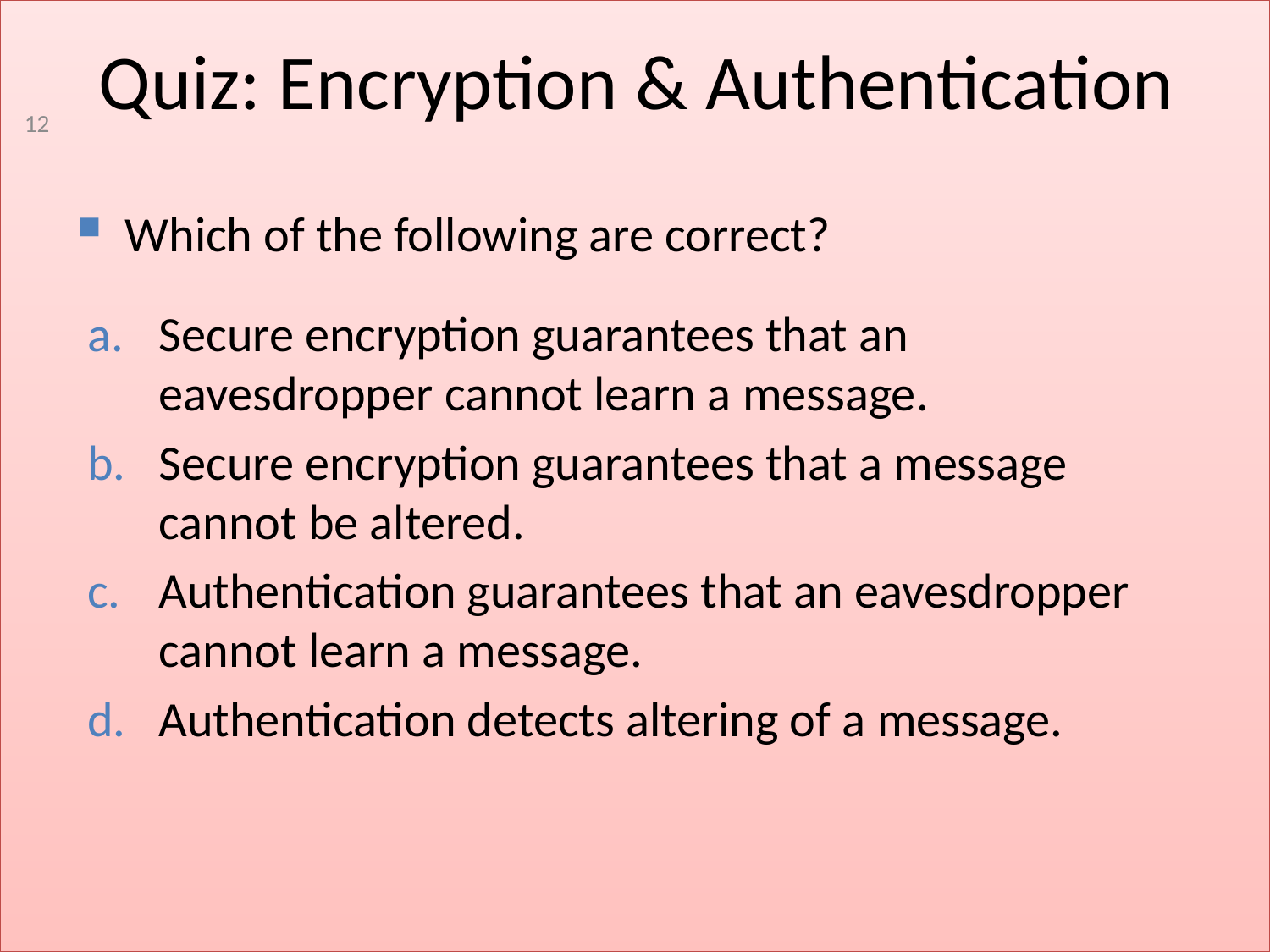

# Quiz: Encryption & Authentication
12
Which of the following are correct?

Secure encryption guarantees that an eavesdropper cannot learn a message.
Secure encryption guarantees that a message cannot be altered.
Authentication guarantees that an eavesdropper cannot learn a message.
Authentication detects altering of a message.